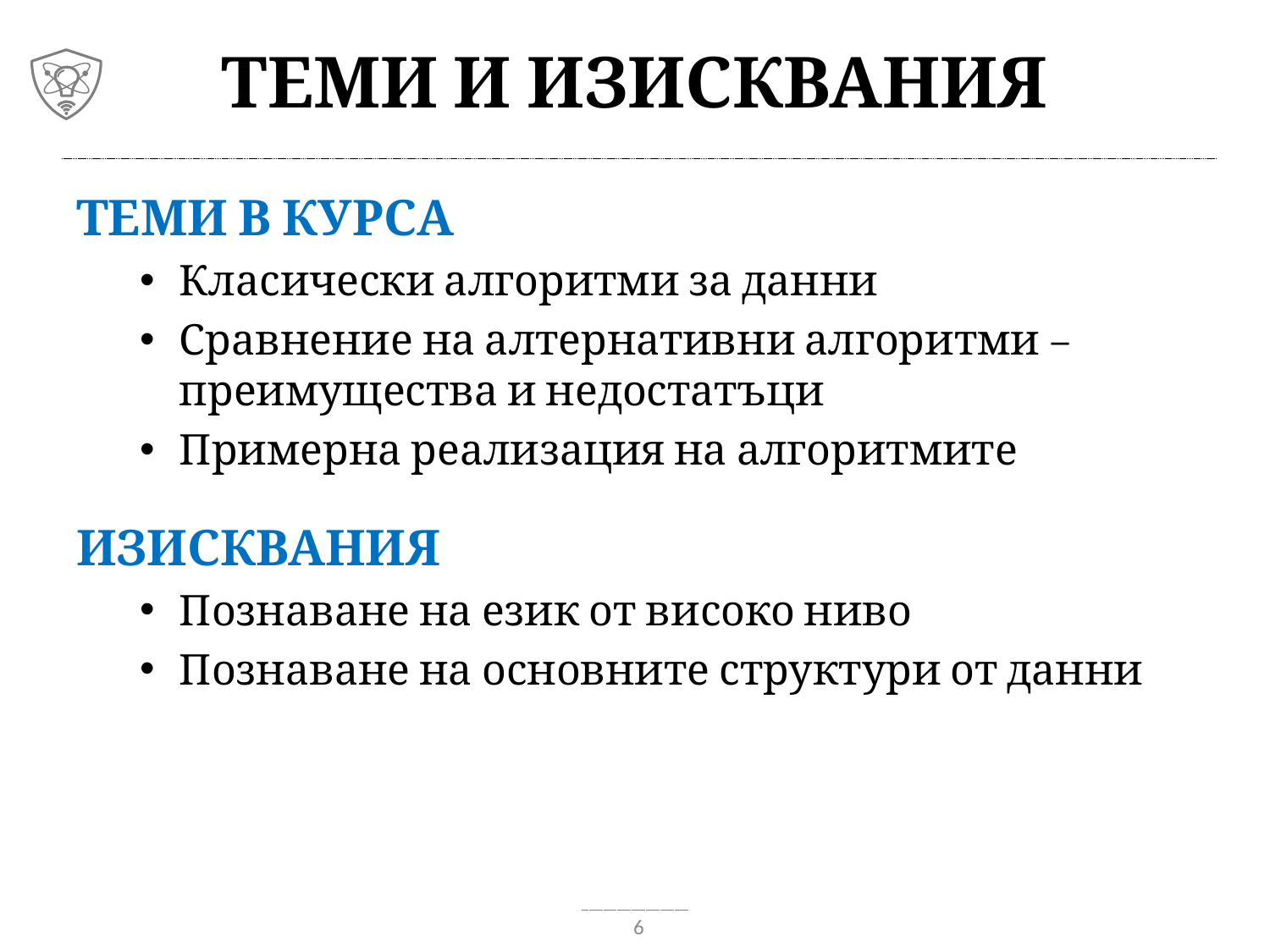

# Теми и изисквания
Теми в курса
Класически алгоритми за данни
Сравнение на алтернативни алгоритми – преимущества и недостатъци
Примерна реализация на алгоритмите
Изисквания
Познаване на език от високо ниво
Познаване на основните структури от данни
6